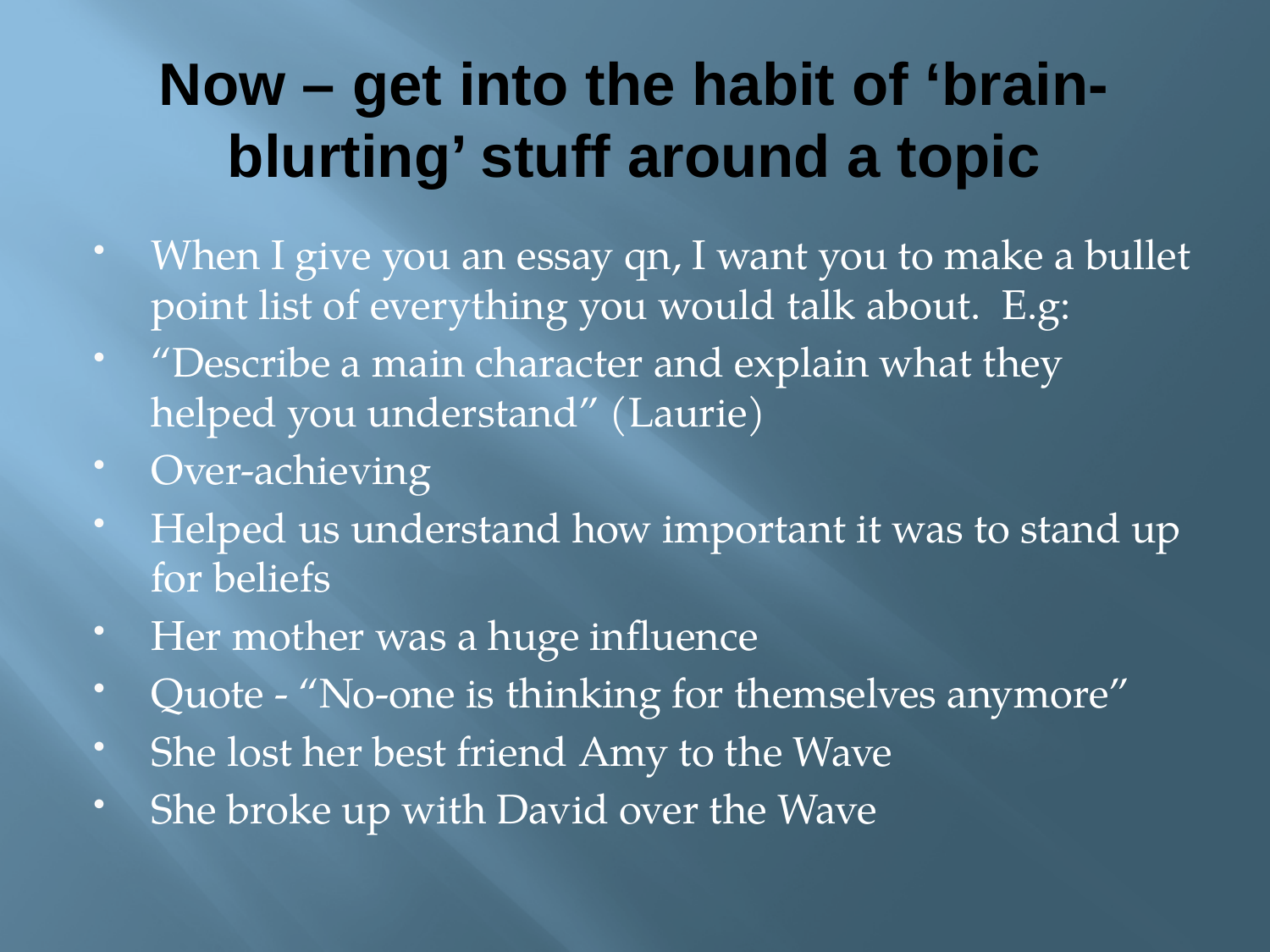

# Now – get into the habit of ‘brain-blurting’ stuff around a topic
When I give you an essay qn, I want you to make a bullet point list of everything you would talk about.  E.g:
“Describe a main character and explain what they helped you understand” (Laurie)
Over-achieving
Helped us understand how important it was to stand up for beliefs
Her mother was a huge influence
Quote - “No-one is thinking for themselves anymore”
She lost her best friend Amy to the Wave
She broke up with David over the Wave